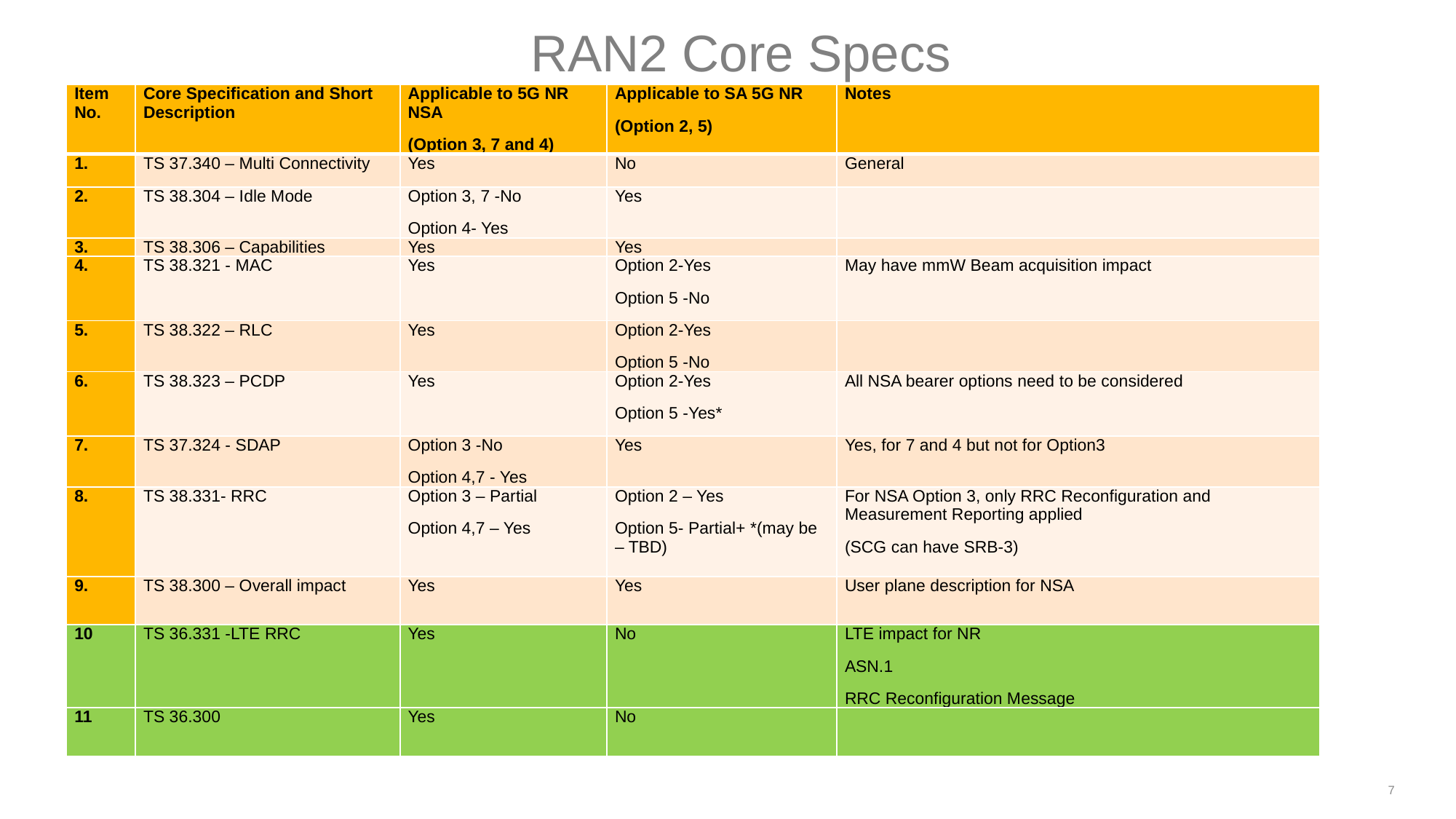

7
# RAN2 Core Specs
| Item No. | Core Specification and Short Description | Applicable to 5G NR NSA (Option 3, 7 and 4) | Applicable to SA 5G NR (Option 2, 5) | Notes |
| --- | --- | --- | --- | --- |
| 1. | TS 37.340 – Multi Connectivity | Yes | No | General |
| 2. | TS 38.304 – Idle Mode | Option 3, 7 -No Option 4- Yes | Yes |  |
| 3. | TS 38.306 – Capabilities | Yes | Yes |  |
| 4. | TS 38.321 - MAC | Yes | Option 2-Yes Option 5 -No | May have mmW Beam acquisition impact |
| 5. | TS 38.322 – RLC | Yes | Option 2-Yes Option 5 -No |  |
| 6. | TS 38.323 – PCDP | Yes | Option 2-Yes Option 5 -Yes\* | All NSA bearer options need to be considered |
| 7. | TS 37.324 - SDAP | Option 3 -No Option 4,7 - Yes | Yes | Yes, for 7 and 4 but not for Option3 |
| 8. | TS 38.331- RRC | Option 3 – Partial Option 4,7 – Yes | Option 2 – Yes Option 5- Partial+ \*(may be – TBD) | For NSA Option 3, only RRC Reconfiguration and Measurement Reporting applied (SCG can have SRB-3) |
| 9. | TS 38.300 – Overall impact | Yes | Yes | User plane description for NSA |
| 10 | TS 36.331 -LTE RRC | Yes | No | LTE impact for NR ASN.1 RRC Reconfiguration Message |
| 11 | TS 36.300 | Yes | No |  |